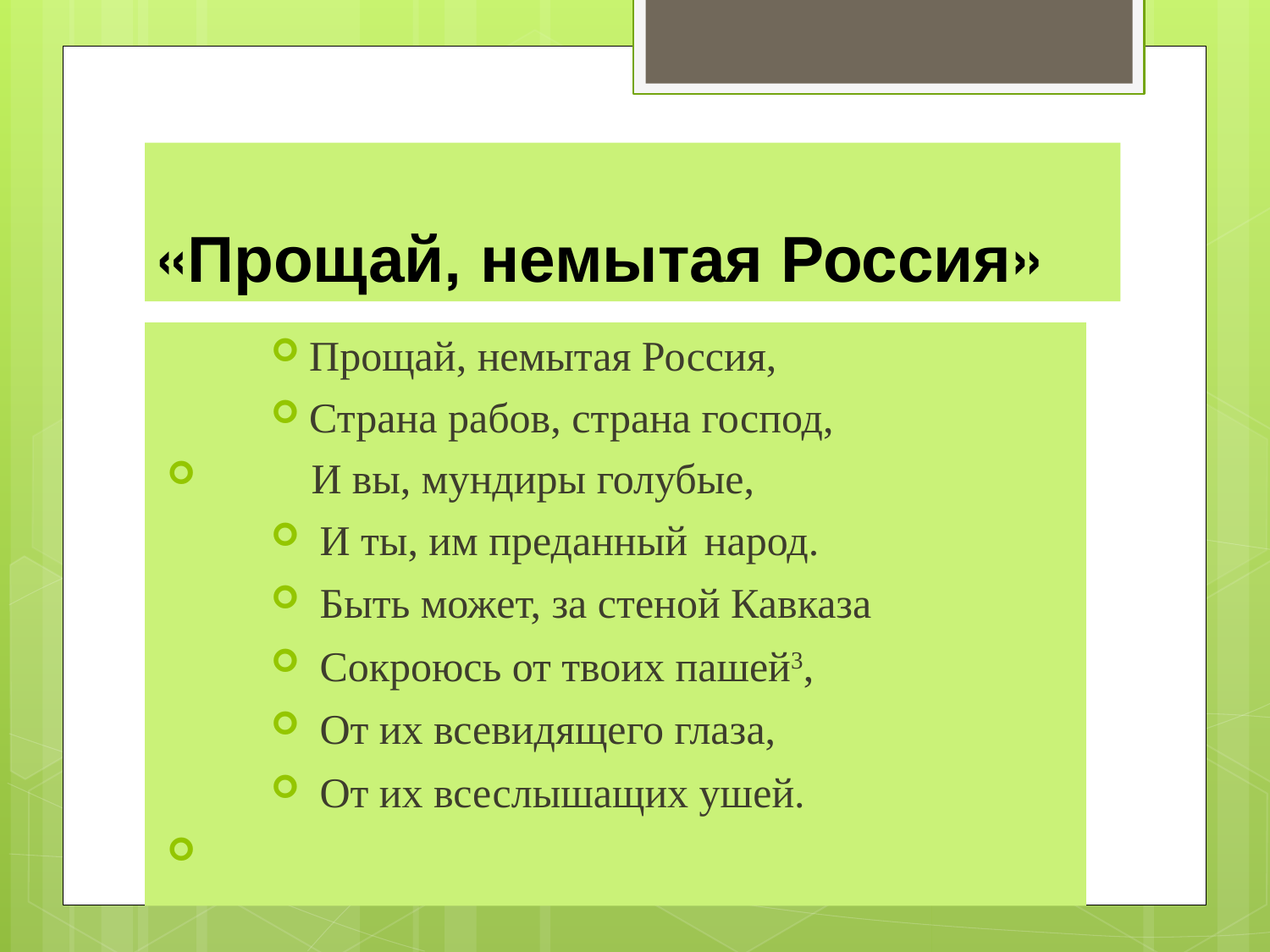

# «Прощай, немытая Россия»
Прощай, немытая Россия,
Страна рабов, страна господ,
          И вы, мундиры голубые,
 И ты, им преданный  народ.
 Быть может, за стеной Кавказа
 Сокроюсь от твоих пашей3,
 От их всевидящего глаза,
 От их всеслышащих ушей.